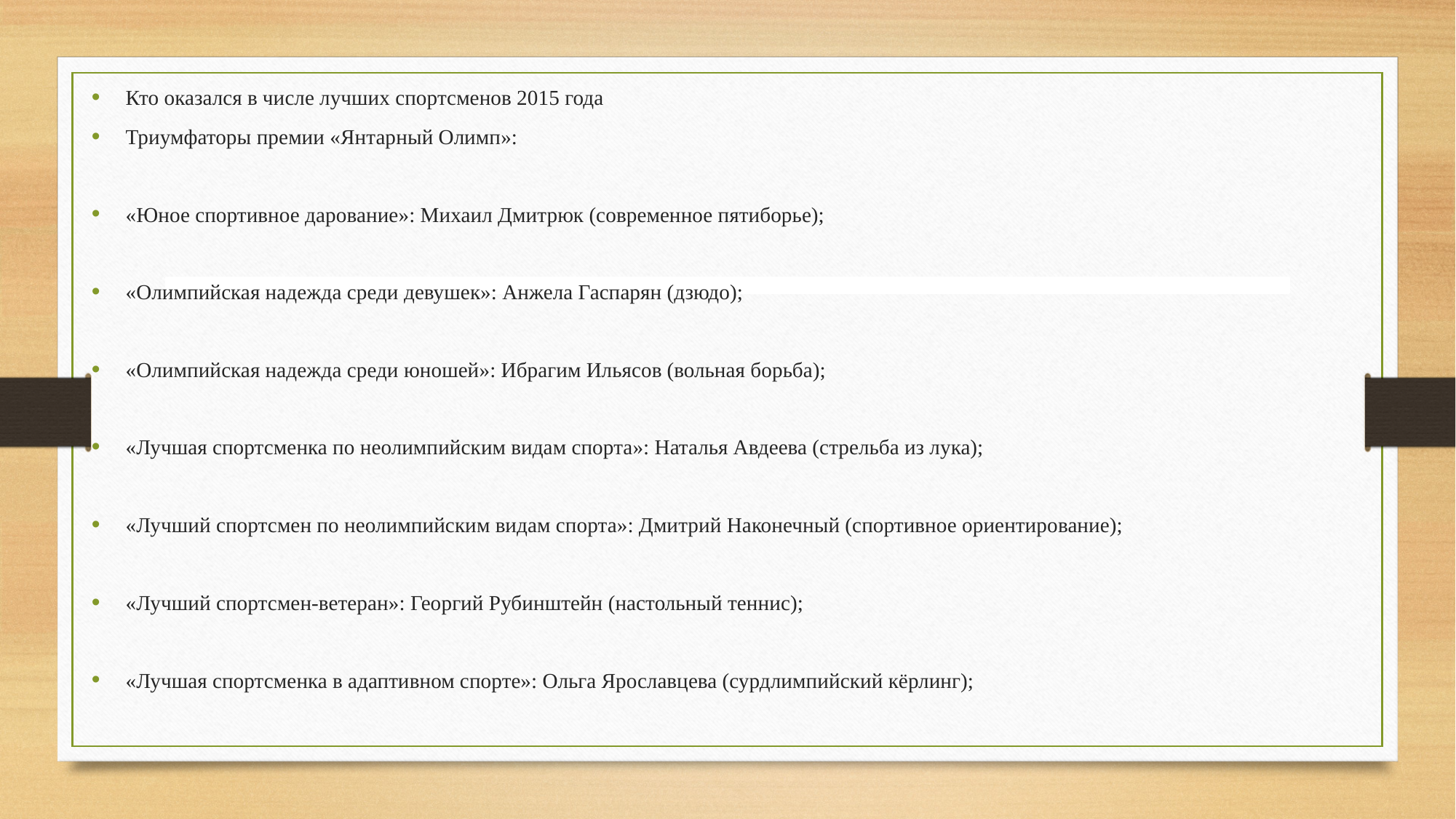

Кто оказался в числе лучших спортсменов 2015 года
Триумфаторы премии «Янтарный Олимп»:

«Юное спортивное дарование»: Михаил Дмитрюк (современное пятиборье);

«Олимпийская надежда среди девушек»: Анжела Гаспарян (дзюдо);

«Олимпийская надежда среди юношей»: Ибрагим Ильясов (вольная борьба);

«Лучшая спортсменка по неолимпийским видам спорта»: Наталья Авдеева (стрельба из лука);

«Лучший спортсмен по неолимпийским видам спорта»: Дмитрий Наконечный (спортивное ориентирование);

«Лучший спортсмен-ветеран»: Георгий Рубинштейн (настольный теннис);

«Лучшая спортсменка в адаптивном спорте»: Ольга Ярославцева (сурдлимпийский кёрлинг);